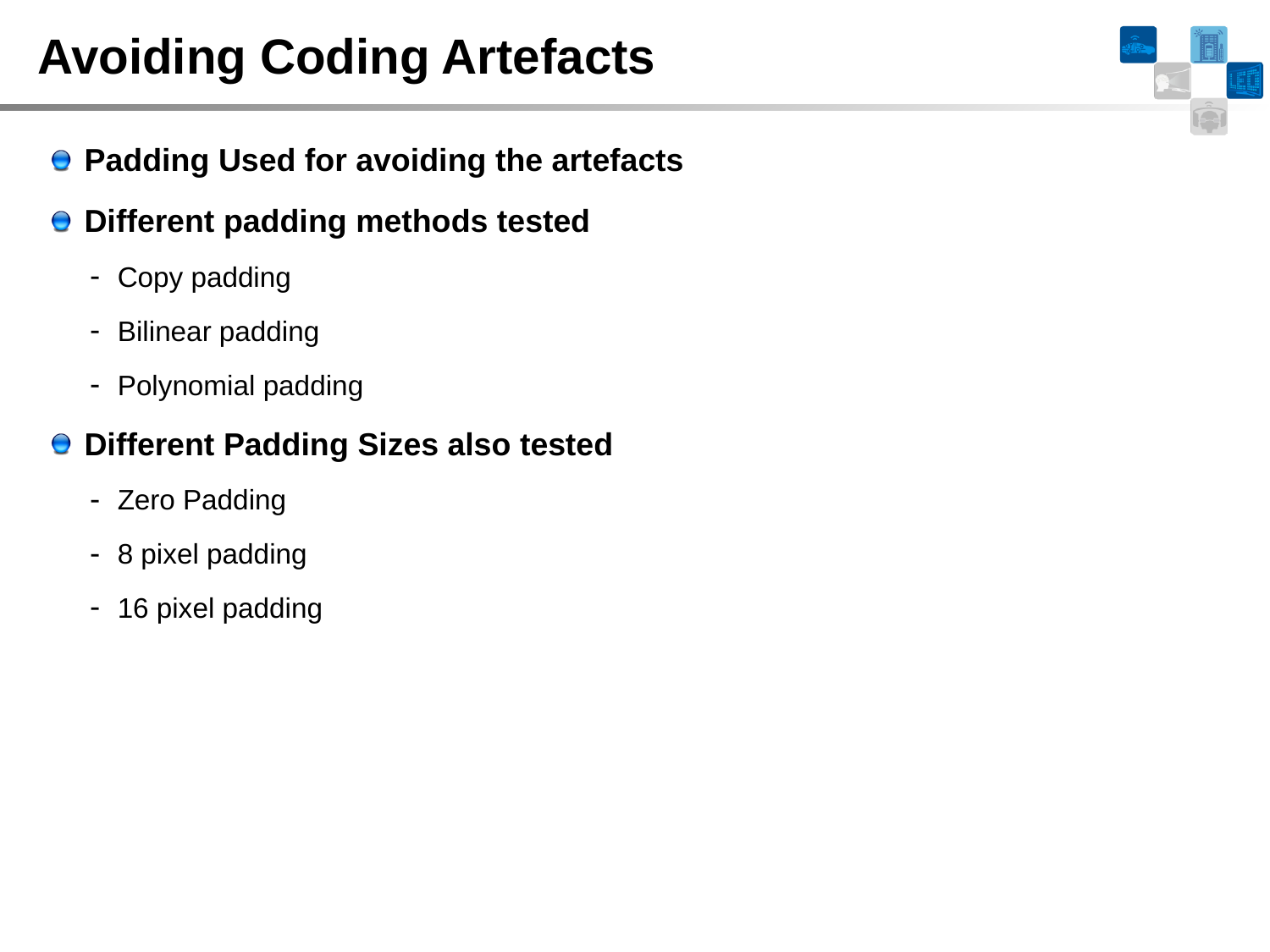

# Avoiding Coding Artefacts
Padding Used for avoiding the artefacts
Different padding methods tested
Copy padding
Bilinear padding
Polynomial padding
Different Padding Sizes also tested
Zero Padding
8 pixel padding
16 pixel padding